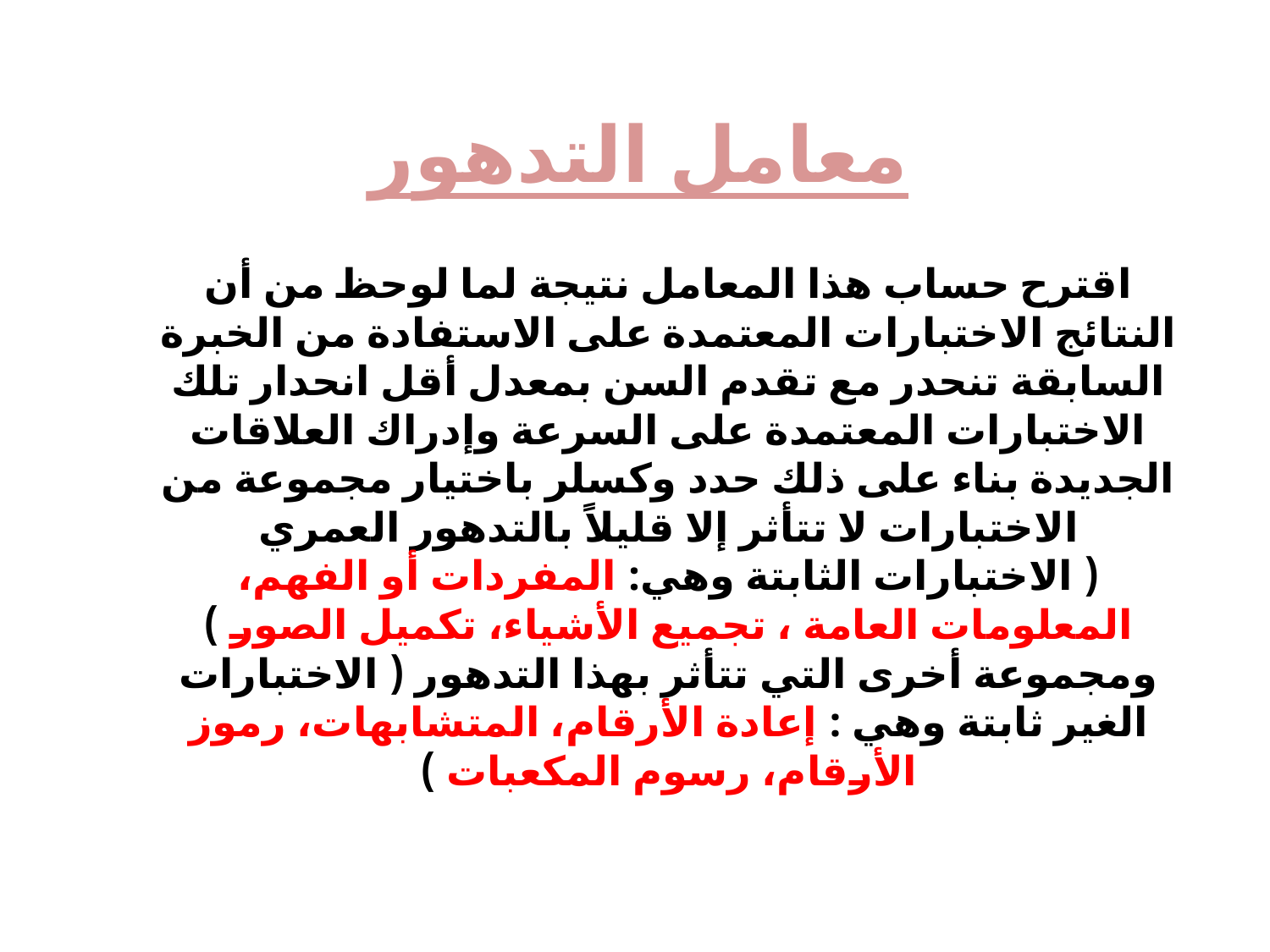

معامل التدهور
اقترح حساب هذا المعامل نتيجة لما لوحظ من أن النتائج الاختبارات المعتمدة على الاستفادة من الخبرة السابقة تنحدر مع تقدم السن بمعدل أقل انحدار تلك الاختبارات المعتمدة على السرعة وإدراك العلاقات الجديدة بناء على ذلك حدد وكسلر باختيار مجموعة من الاختبارات لا تتأثر إلا قليلاً بالتدهور العمري ( الاختبارات الثابتة وهي: المفردات أو الفهم، المعلومات العامة ، تجميع الأشياء، تكميل الصور )
ومجموعة أخرى التي تتأثر بهذا التدهور ( الاختبارات الغير ثابتة وهي : إعادة الأرقام، المتشابهات، رموز الأرقام، رسوم المكعبات )